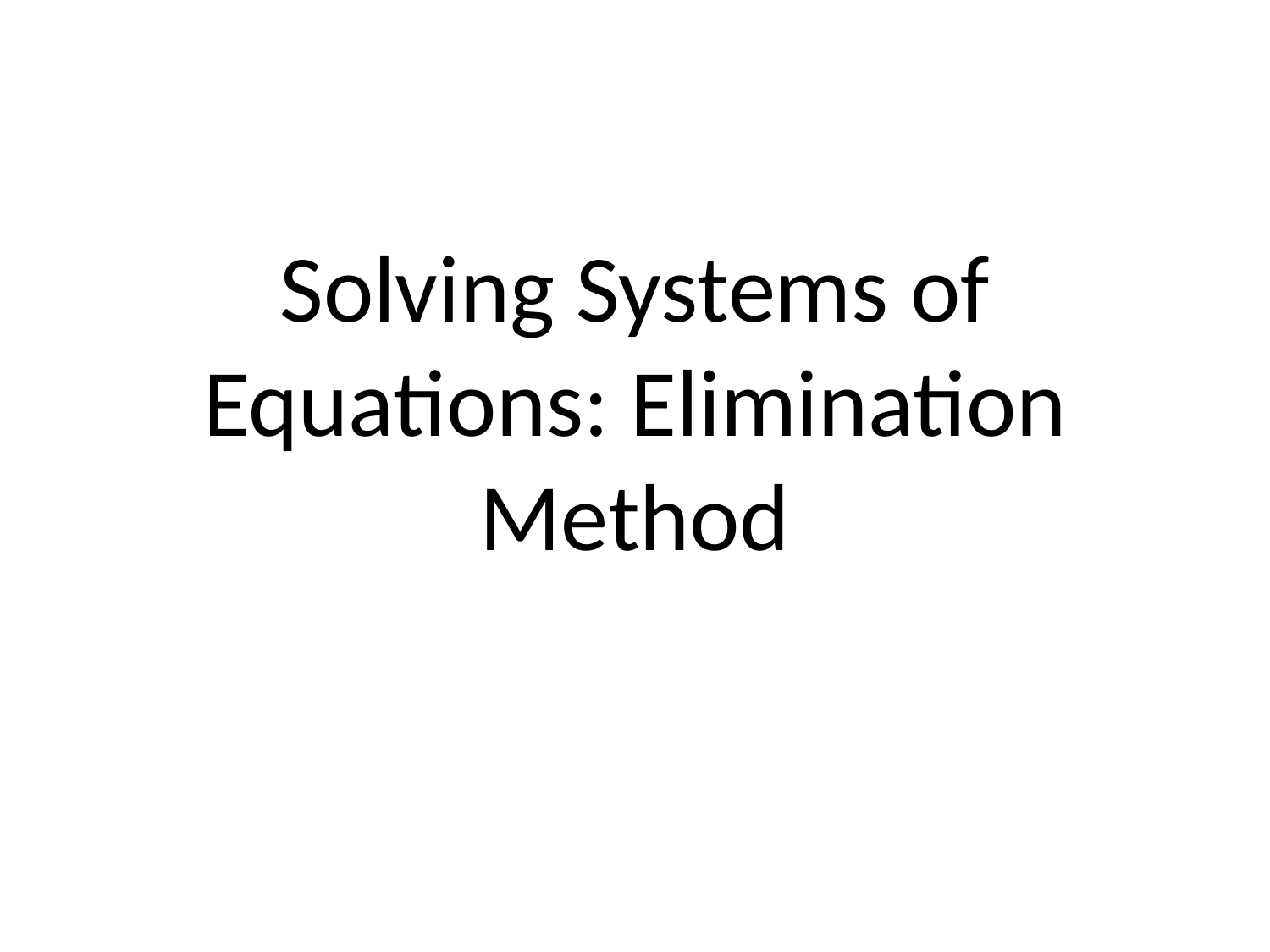

# Solving Systems of Equations: Elimination Method